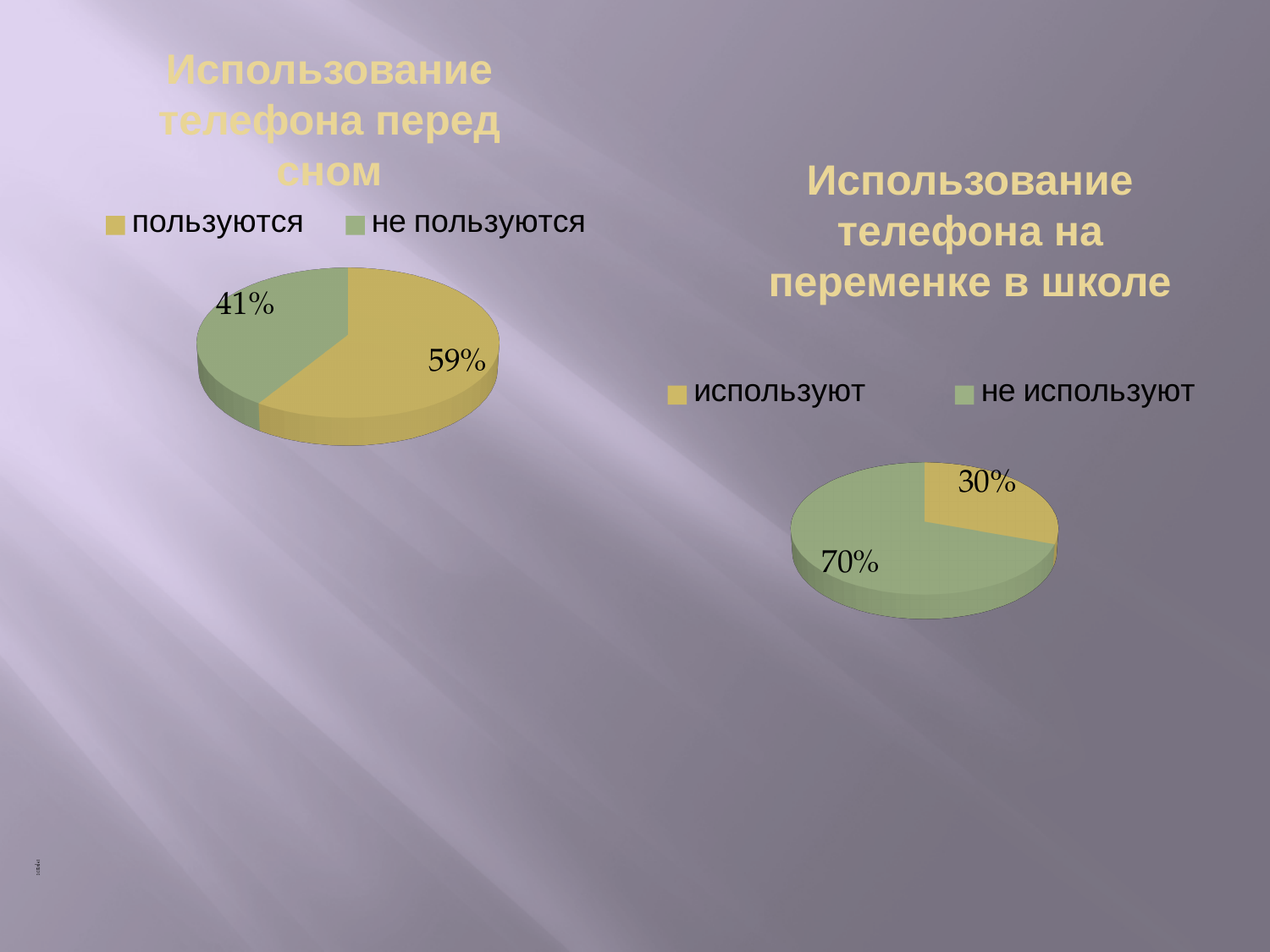

Использование телефона перед сном
#
Использование телефона на переменке в школе

[unsupported chart]

[unsupported chart]

[unsupported chart]

### Chart:

| Category | не пользуются |
|---|---|
| пользуются | None |
| не пользуются | None |